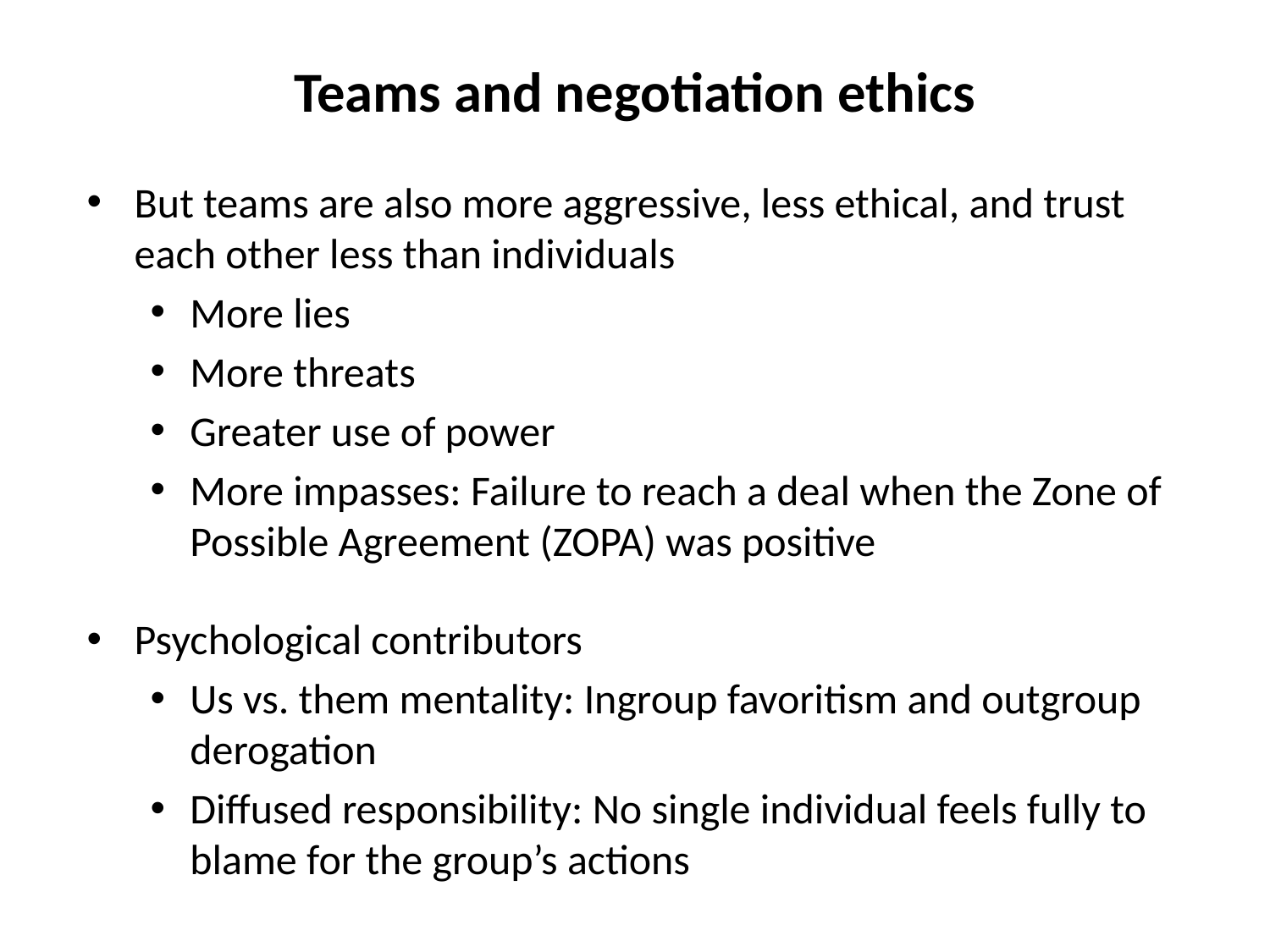

# Teams and negotiation ethics
But teams are also more aggressive, less ethical, and trust each other less than individuals
More lies
More threats
Greater use of power
More impasses: Failure to reach a deal when the Zone of Possible Agreement (ZOPA) was positive

Psychological contributors
Us vs. them mentality: Ingroup favoritism and outgroup derogation
Diffused responsibility: No single individual feels fully to blame for the group’s actions